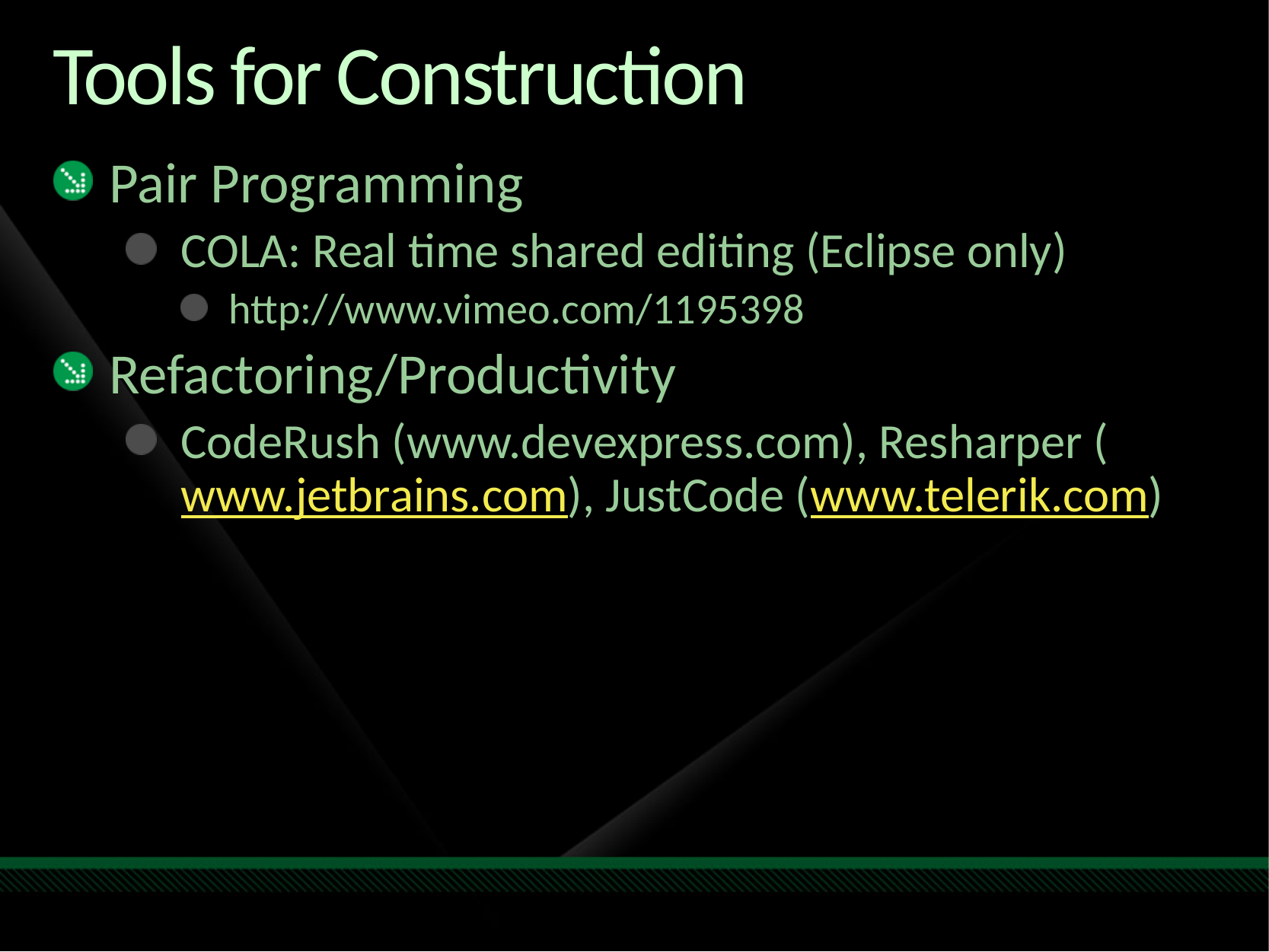

# Tools for Construction
Pair Programming
COLA: Real time shared editing (Eclipse only)
http://www.vimeo.com/1195398
Refactoring/Productivity
CodeRush (www.devexpress.com), Resharper (www.jetbrains.com), JustCode (www.telerik.com)